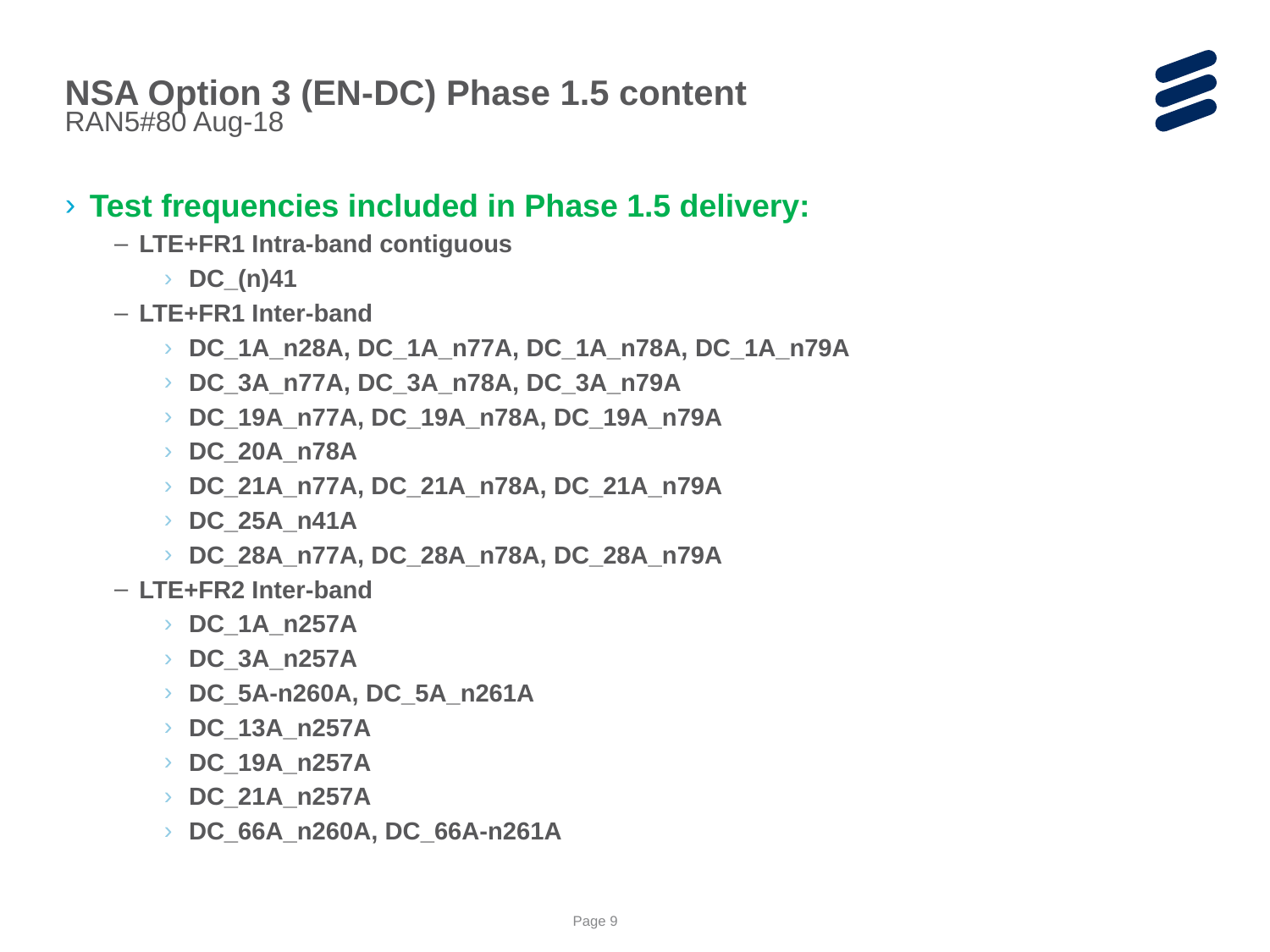

NSA Option 3 (EN-DC) Phase 1.5 content
RAN5#80 Aug-18
Test frequencies included in Phase 1.5 delivery:
LTE+FR1 Intra-band contiguous
DC_(n)41
LTE+FR1 Inter-band
DC_1A_n28A, DC_1A_n77A, DC_1A_n78A, DC_1A_n79A
DC_3A_n77A, DC_3A_n78A, DC_3A_n79A
DC_19A_n77A, DC_19A_n78A, DC_19A_n79A
DC_20A_n78A
DC_21A_n77A, DC_21A_n78A, DC_21A_n79A
DC_25A_n41A
DC_28A_n77A, DC_28A_n78A, DC_28A_n79A
LTE+FR2 Inter-band
DC_1A_n257A
DC_3A_n257A
DC_5A-n260A, DC_5A_n261A
DC_13A_n257A
DC_19A_n257A
DC_21A_n257A
DC_66A_n260A, DC_66A-n261A